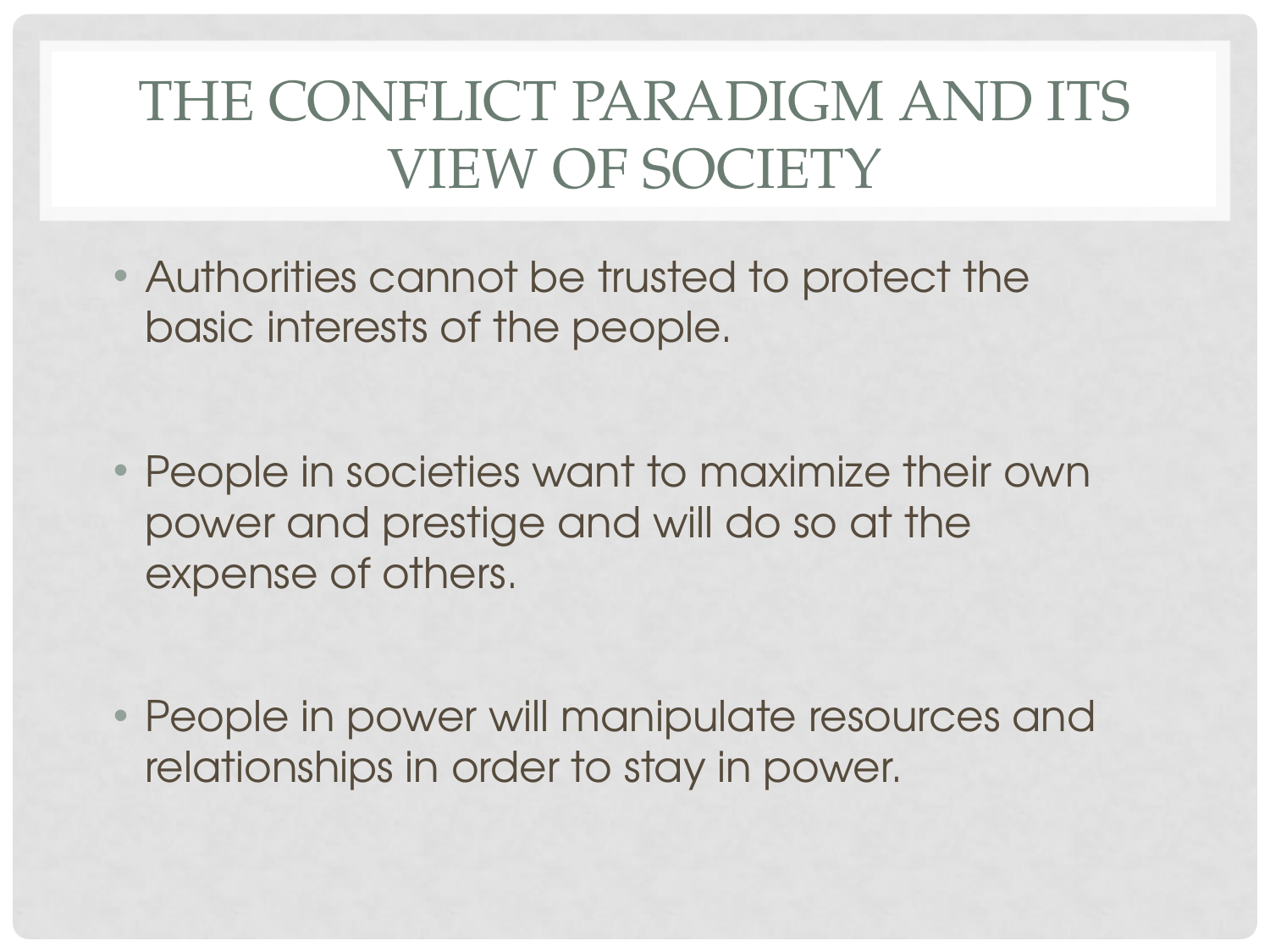

# THE CONFLICT PARADIGM AND ITS VIEW OF SOCIETY
Authorities cannot be trusted to protect the basic interests of the people.

People in societies want to maximize their own power and prestige and will do so at the expense of others.

People in power will manipulate resources and relationships in order to stay in power.